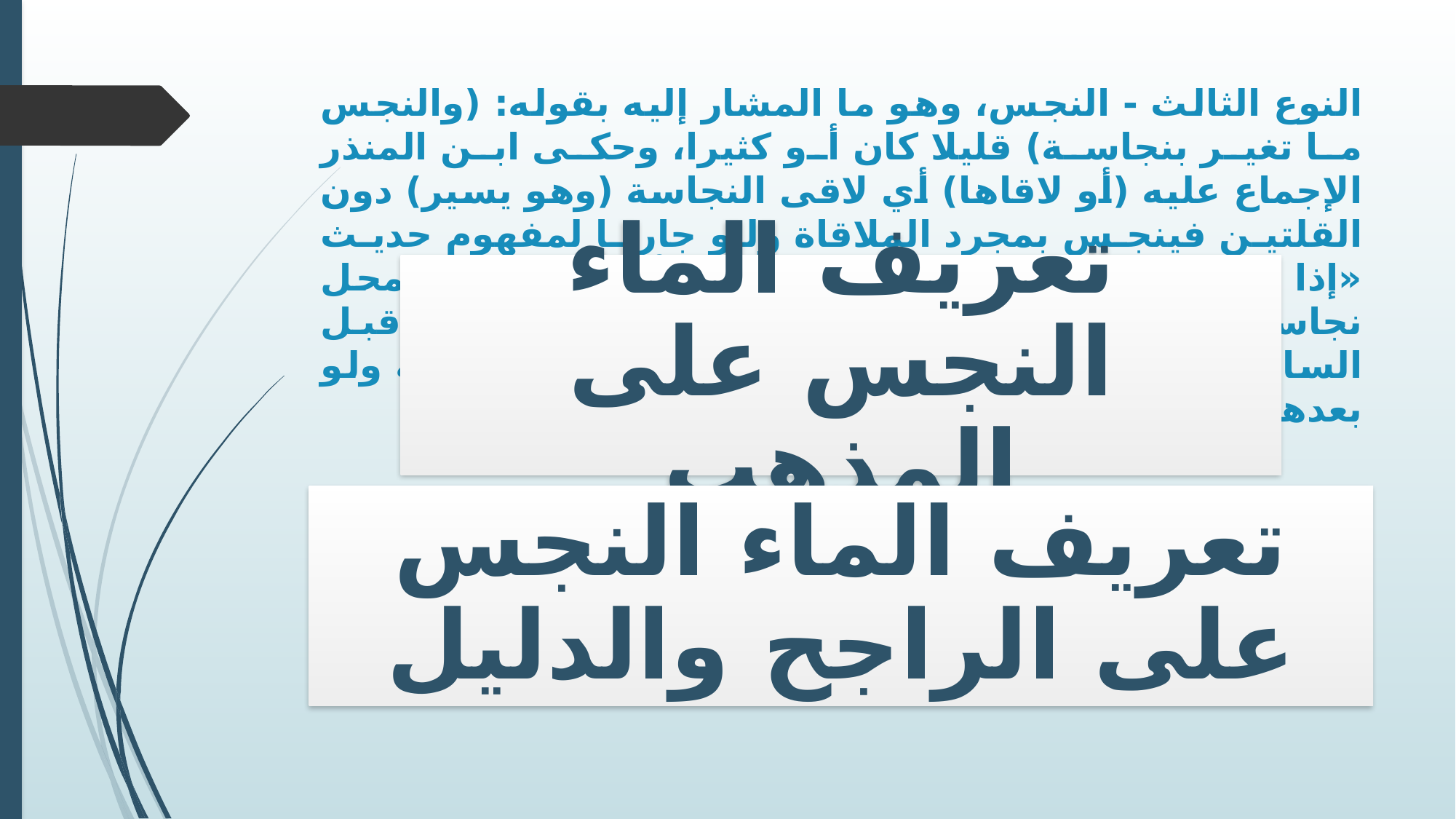

# النوع الثالث - النجس، وهو ما المشار إليه بقوله: (والنجس ما تغير بنجاسة) قليلا كان أو كثيرا، وحكى ابن المنذر الإجماع عليه (أو لاقاها) أي لاقى النجاسة (وهو يسير) دون القلتين فينجس بمجرد الملاقاة ولو جاريا لمفهوم حديث «إذا بلغ الماء قلتين لم ينجسه شيء» (أو انفصل عن محل نجاسة) متغيرا أو (قبل زوالها) فنجس، فما انفصل قبل السابعة نجس، وكذا ما انفصل قبل زوال عين النجاسة ولو بعدها أو متغيرا.
تعريف الماء النجس على المذهب
تعريف الماء النجس على الراجح والدليل